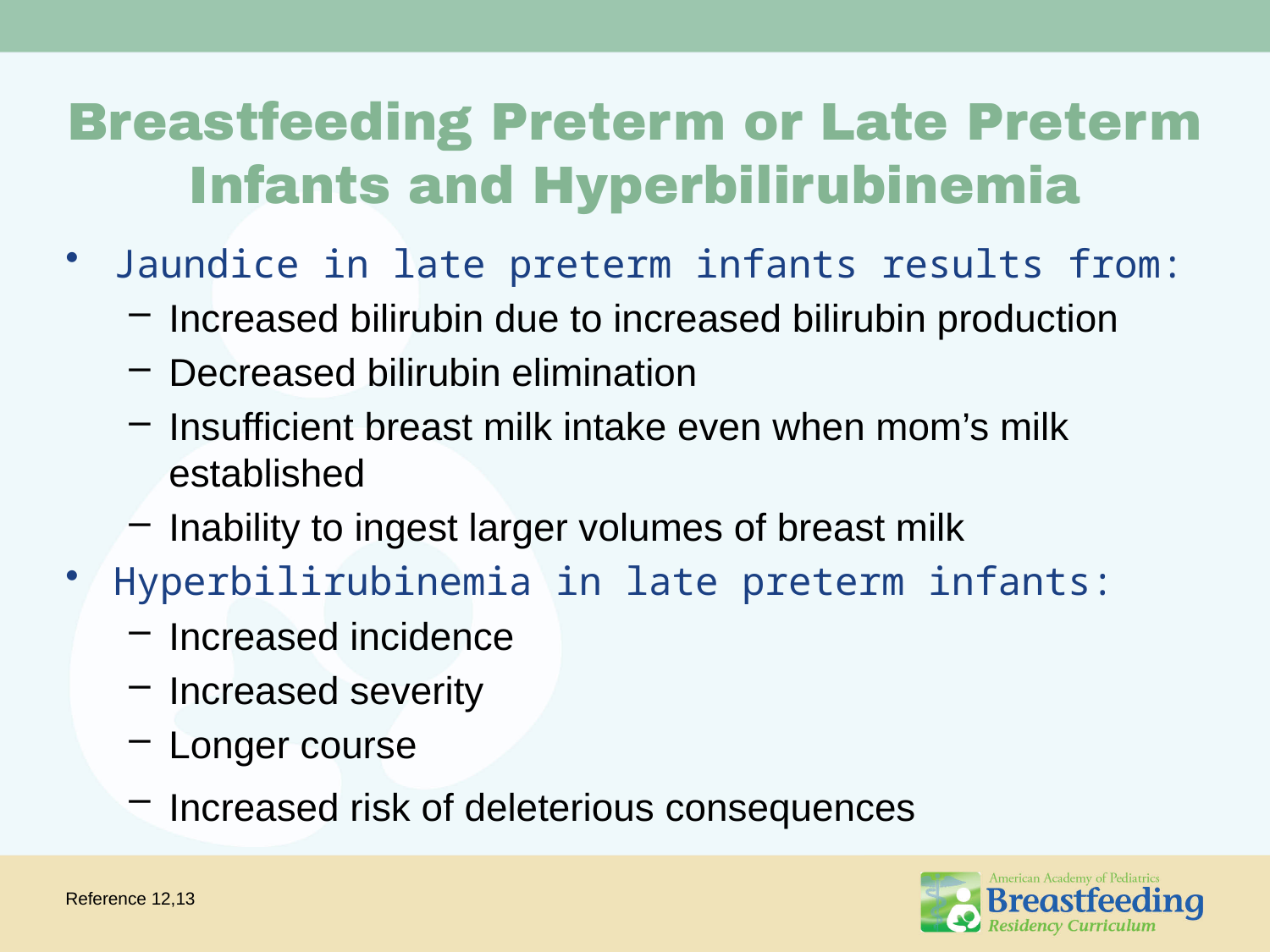

Breastfeeding Preterm or Late Preterm Infants and Hyperbilirubinemia
Jaundice in late preterm infants results from:
Increased bilirubin due to increased bilirubin production
Decreased bilirubin elimination
Insufficient breast milk intake even when mom’s milk established
Inability to ingest larger volumes of breast milk
Hyperbilirubinemia in late preterm infants:
Increased incidence
Increased severity
Longer course
Increased risk of deleterious consequences
Reference 12,13